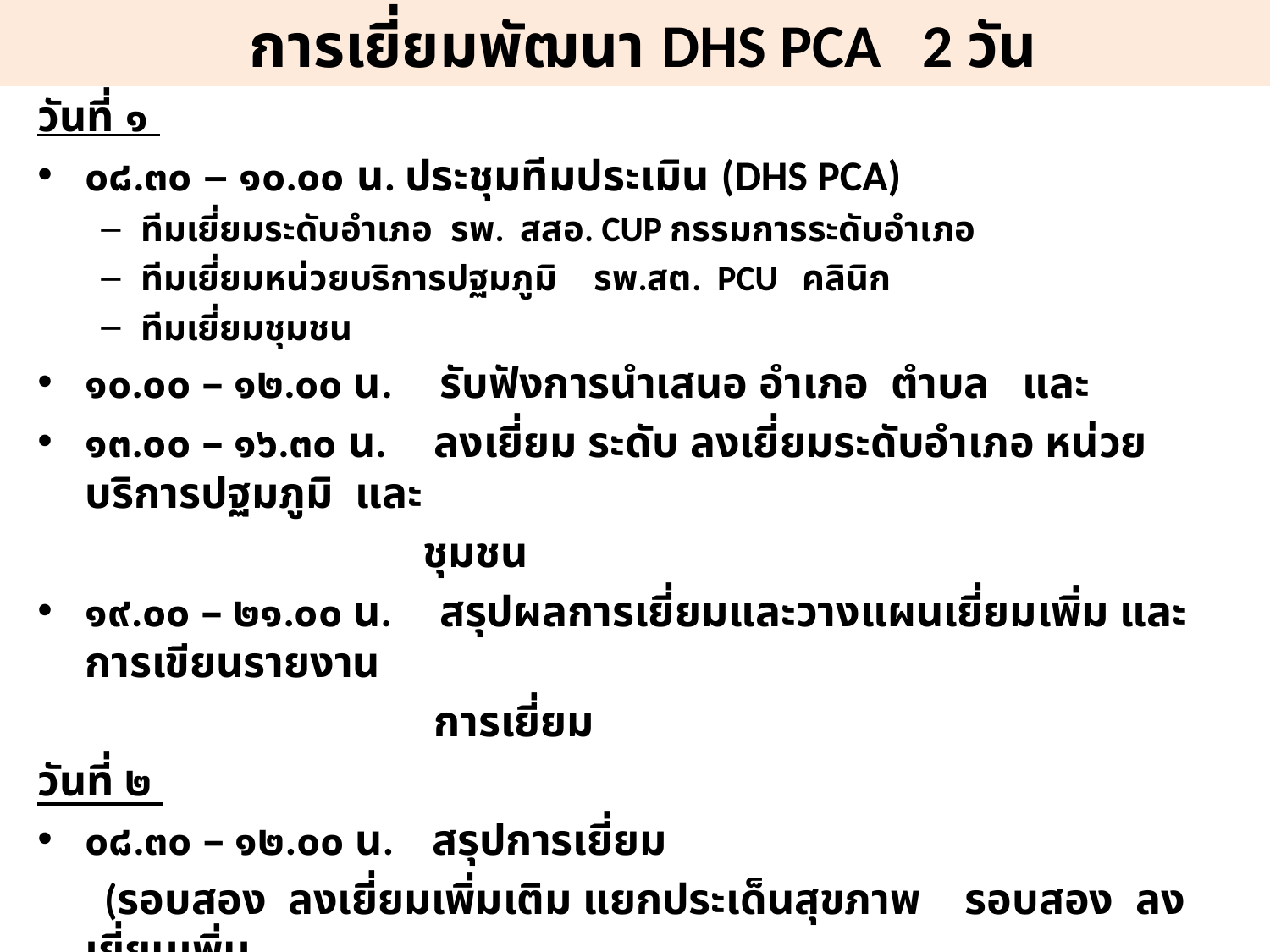

# การเยี่ยมพัฒนา DHS PCA   2 วัน
วันที่ ๑
๐๘.๓๐ – ๑๐.๐๐ น. ประชุมทีมประเมิน (DHS PCA)
ทีมเยี่ยมระดับอำเภอ  รพ.  สสอ. CUP กรรมการระดับอำเภอ
ทีมเยี่ยมหน่วยบริการปฐมภูมิ    รพ.สต.  PCU   คลินิก
ทีมเยี่ยมชุมชน
๑๐.๐๐ – ๑๒.๐๐ น.     รับฟังการนำเสนอ อำเภอ  ตำบล   และ
๑๓.๐๐ – ๑๖.๓๐ น.     ลงเยี่ยม ระดับ ลงเยี่ยมระดับอำเภอ หน่วยบริการปฐมภูมิ  และ
                                   ชุมชน
๑๙.๐๐ – ๒๑.๐๐ น.     สรุปผลการเยี่ยมและวางแผนเยี่ยมเพิ่ม และ การเขียนรายงาน
                                    การเยี่ยม
วันที่ ๒
๐๘.๓๐ – ๑๒.๐๐ น.    สรุปการเยี่ยม
       (รอบสอง  ลงเยี่ยมเพิ่มเติม แยกประเด็นสุขภาพ    รอบสอง  ลงเยี่ยมเพิ่ม